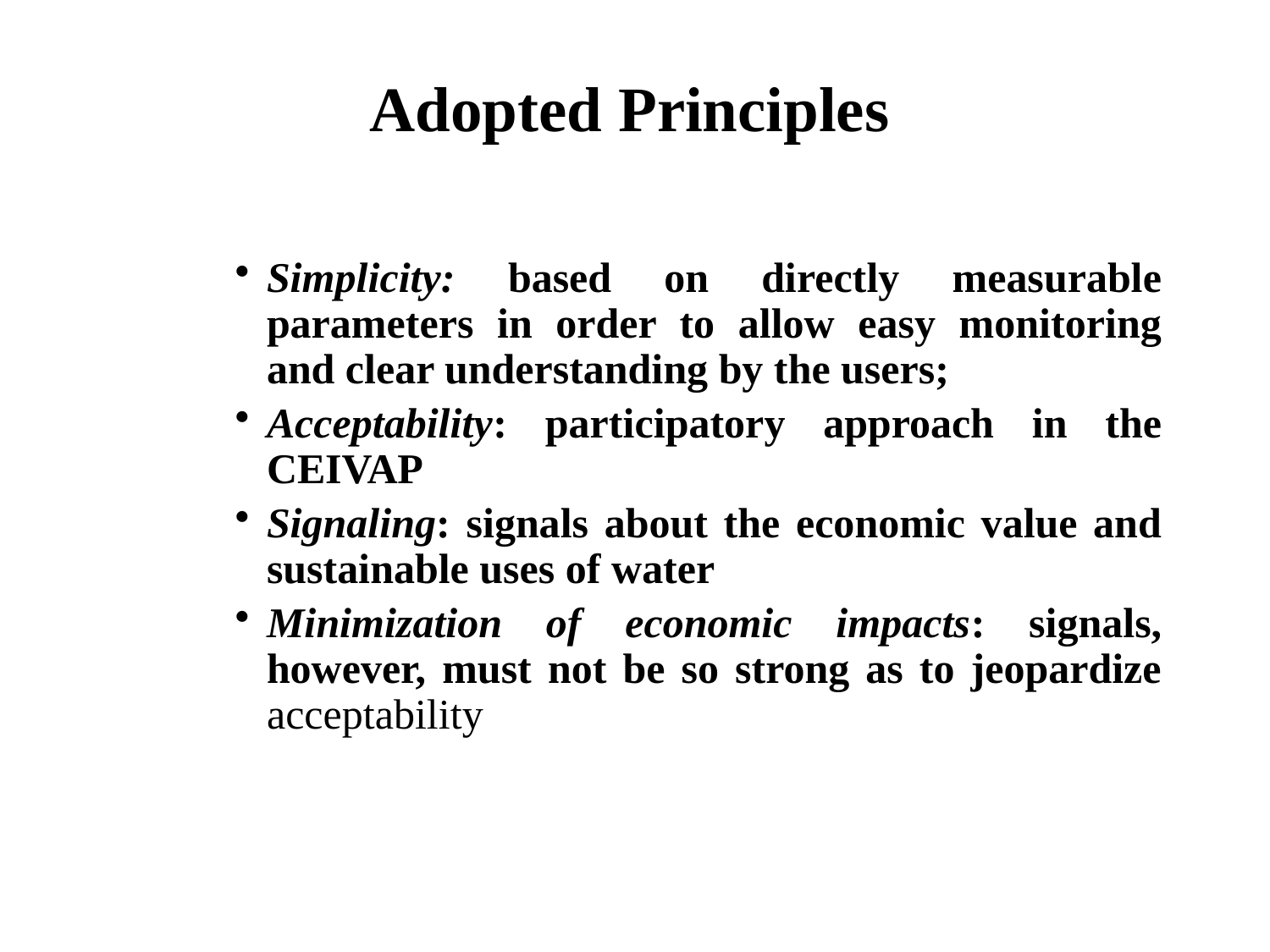

# Adopted Principles

Simplicity: based on directly measurable parameters in order to allow easy monitoring and clear understanding by the users;
Acceptability: participatory approach in the CEIVAP
Signaling: signals about the economic value and sustainable uses of water
Minimization of economic impacts: signals, however, must not be so strong as to jeopardize acceptability